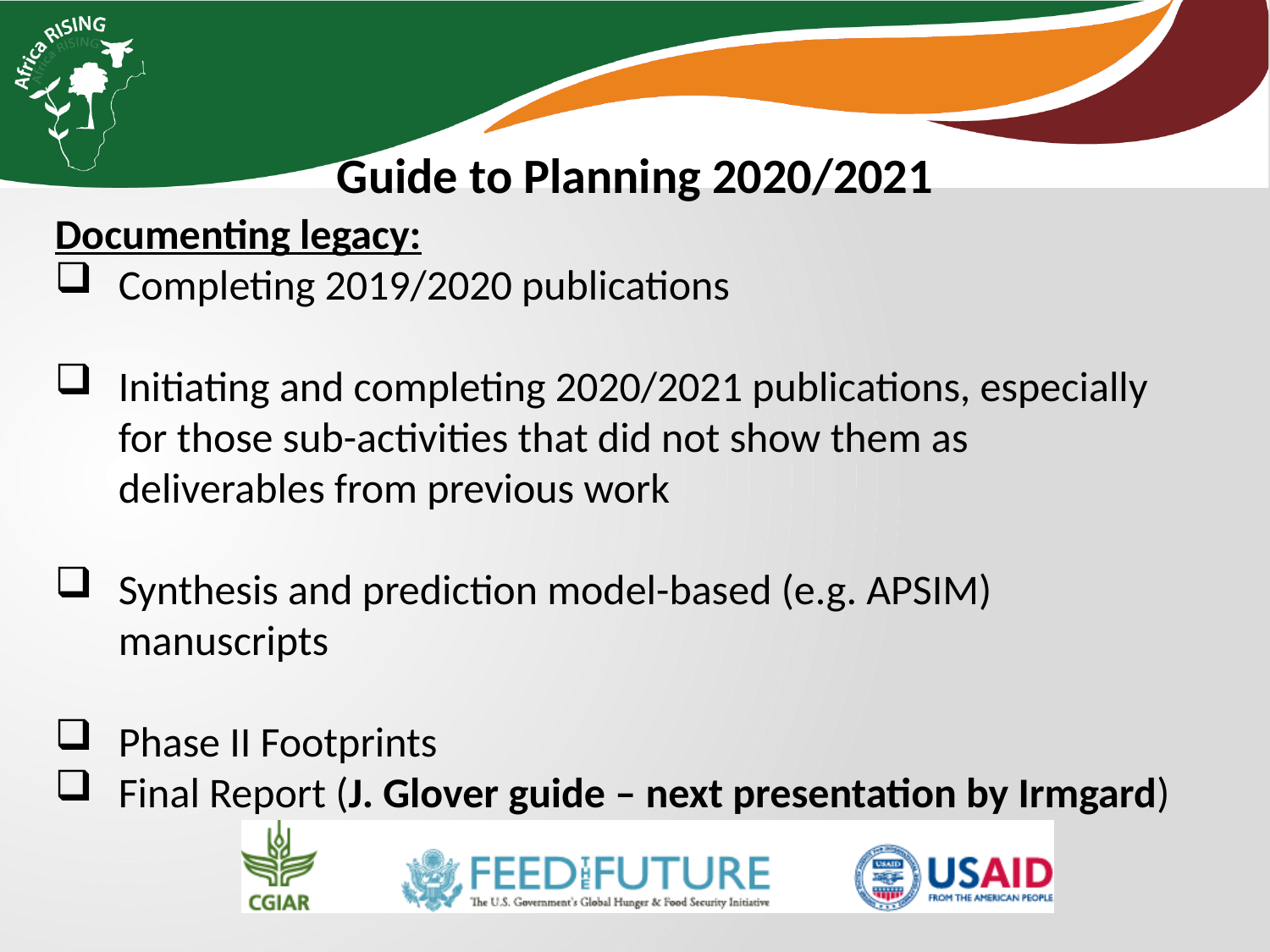

Guide to Planning 2020/2021
Documenting legacy:
Completing 2019/2020 publications

Initiating and completing 2020/2021 publications, especially for those sub-activities that did not show them as deliverables from previous work

Synthesis and prediction model-based (e.g. APSIM) manuscripts

Phase II Footprints
Final Report (J. Glover guide – next presentation by Irmgard)